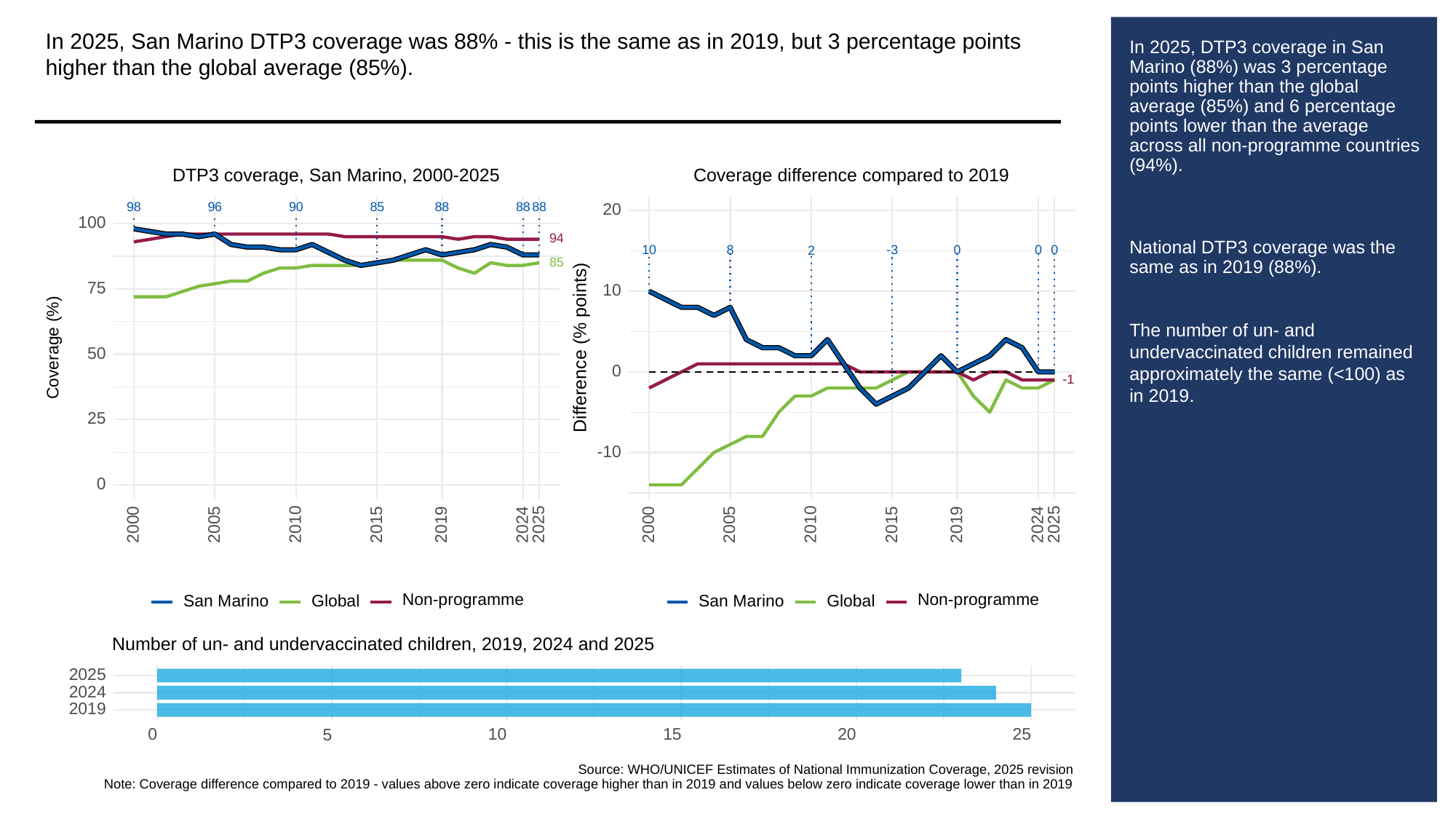

In 2025, San Marino DTP3 coverage was 88% - this is the same as in 2019, but 3 percentage points higher than the global average (85%).
# In 2025, DTP3 coverage in San Marino (88%) was 3 percentage points higher than the global average (85%) and 6 percentage points lower than the average across all non-programme countries (94%).

National DTP3 coverage was the same as in 2019 (88%).

The number of un- and undervaccinated children remained approximately the same (<100) as in 2019.

DTP3 coverage, San Marino, 2000-2025
Coverage difference compared to 2019

98
96
90
85
88
88
88
20

100

94
-3
10
8
0
0
0
2

85

75
10

Difference (% points)
Coverage (%)
50

0

-1
-1

25

-10

0

2000
2005
2010
2015
2019
2024
2025
2000
2005
2010
2015
2019
2024
2025
Non-programme
Non-programme
San Marino
Global
San Marino
Global

Number of un- and undervaccinated children, 2019, 2024 and 2025

2025

2024

2019

0
10
15
20
25
5
Source: WHO/UNICEF Estimates of National Immunization Coverage, 2025 revision
Note: Coverage difference compared to 2019 - values above zero indicate coverage higher than in 2019 and values below zero indicate coverage lower than in 2019